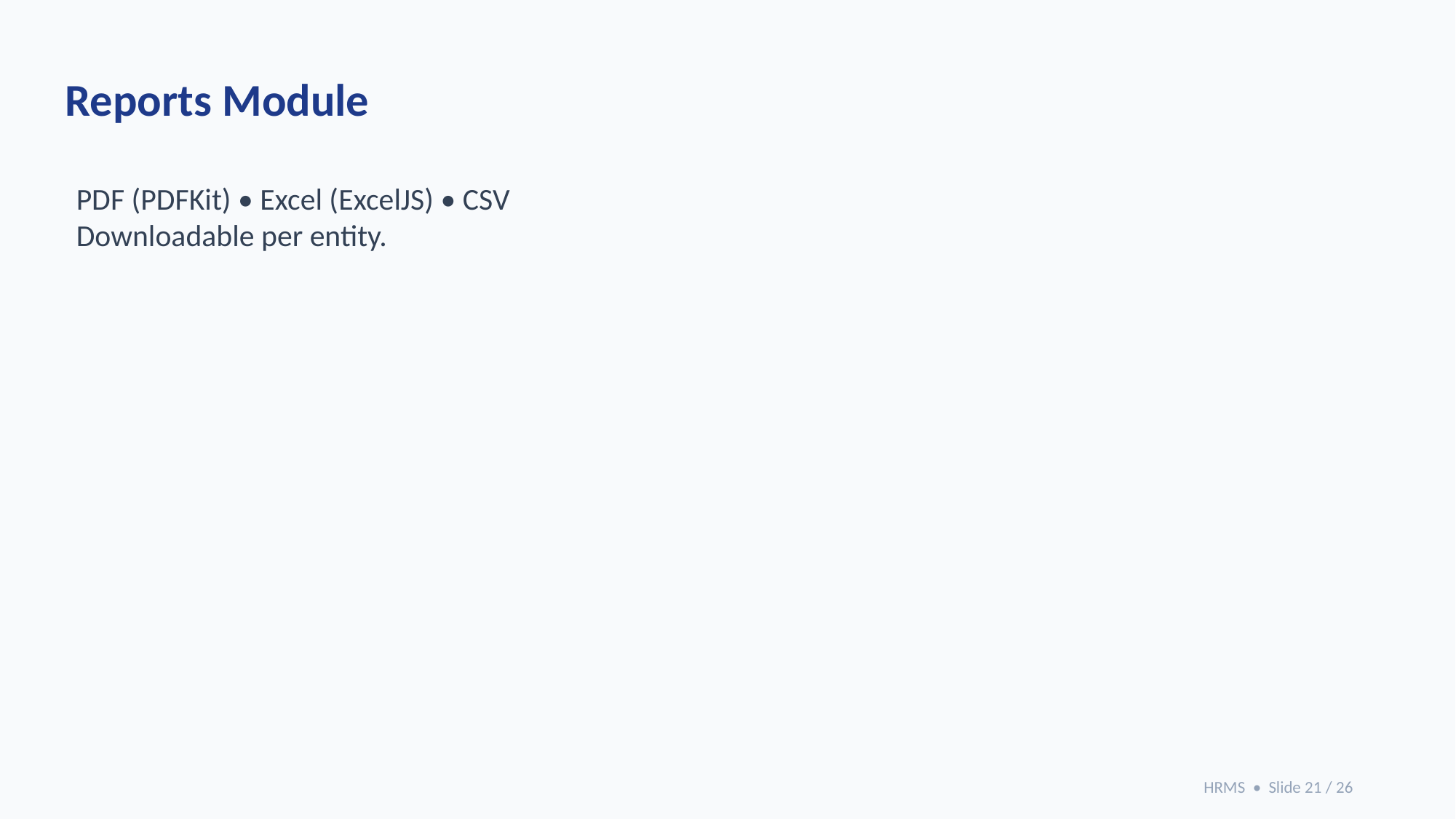

Reports Module
PDF (PDFKit) • Excel (ExcelJS) • CSV
Downloadable per entity.
HRMS  •  Slide 21 / 26